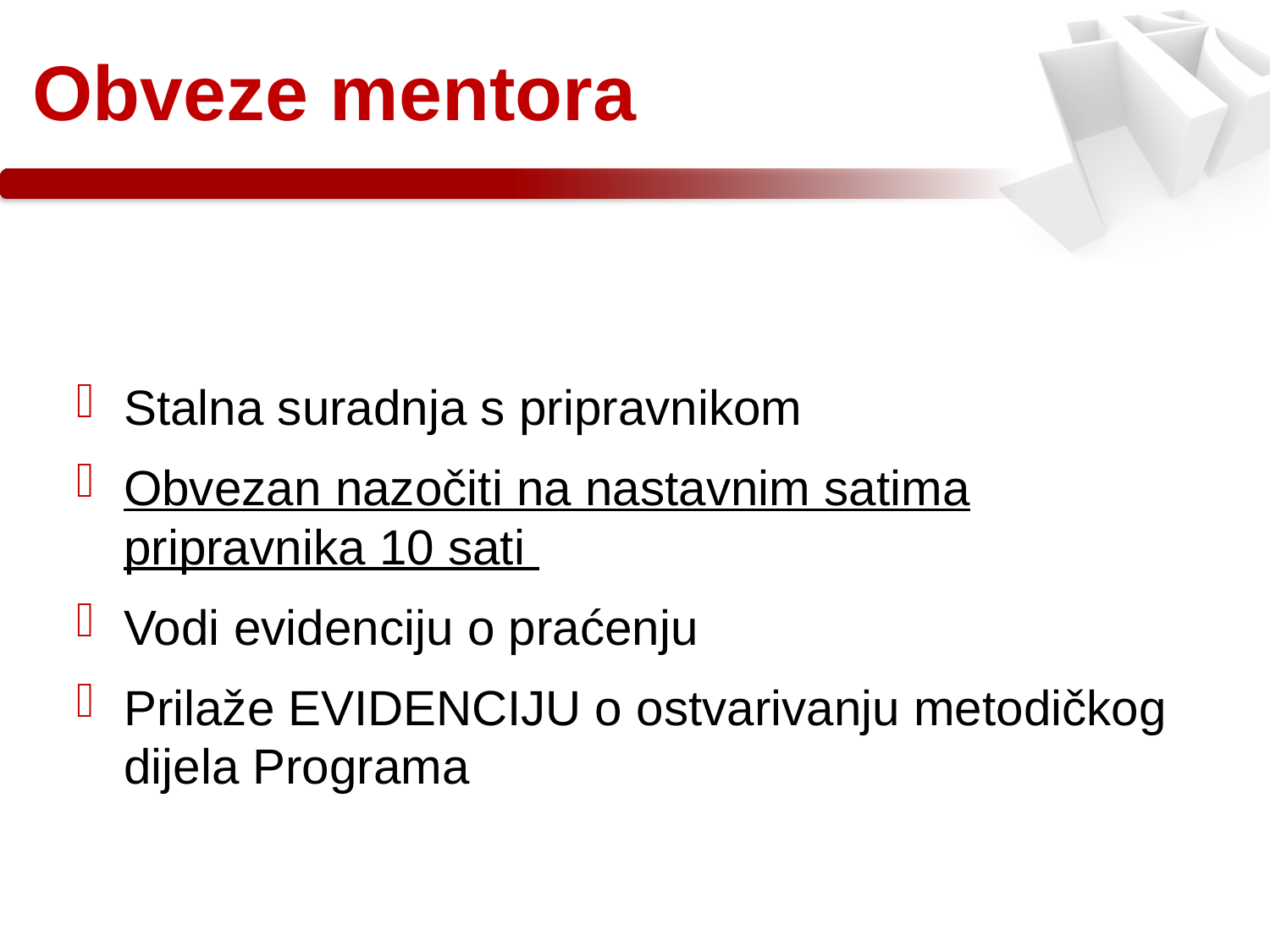

# Obveze mentora
Stalna suradnja s pripravnikom
Obvezan nazočiti na nastavnim satima pripravnika 10 sati
Vodi evidenciju o praćenju
Prilaže EVIDENCIJU o ostvarivanju metodičkog dijela Programa